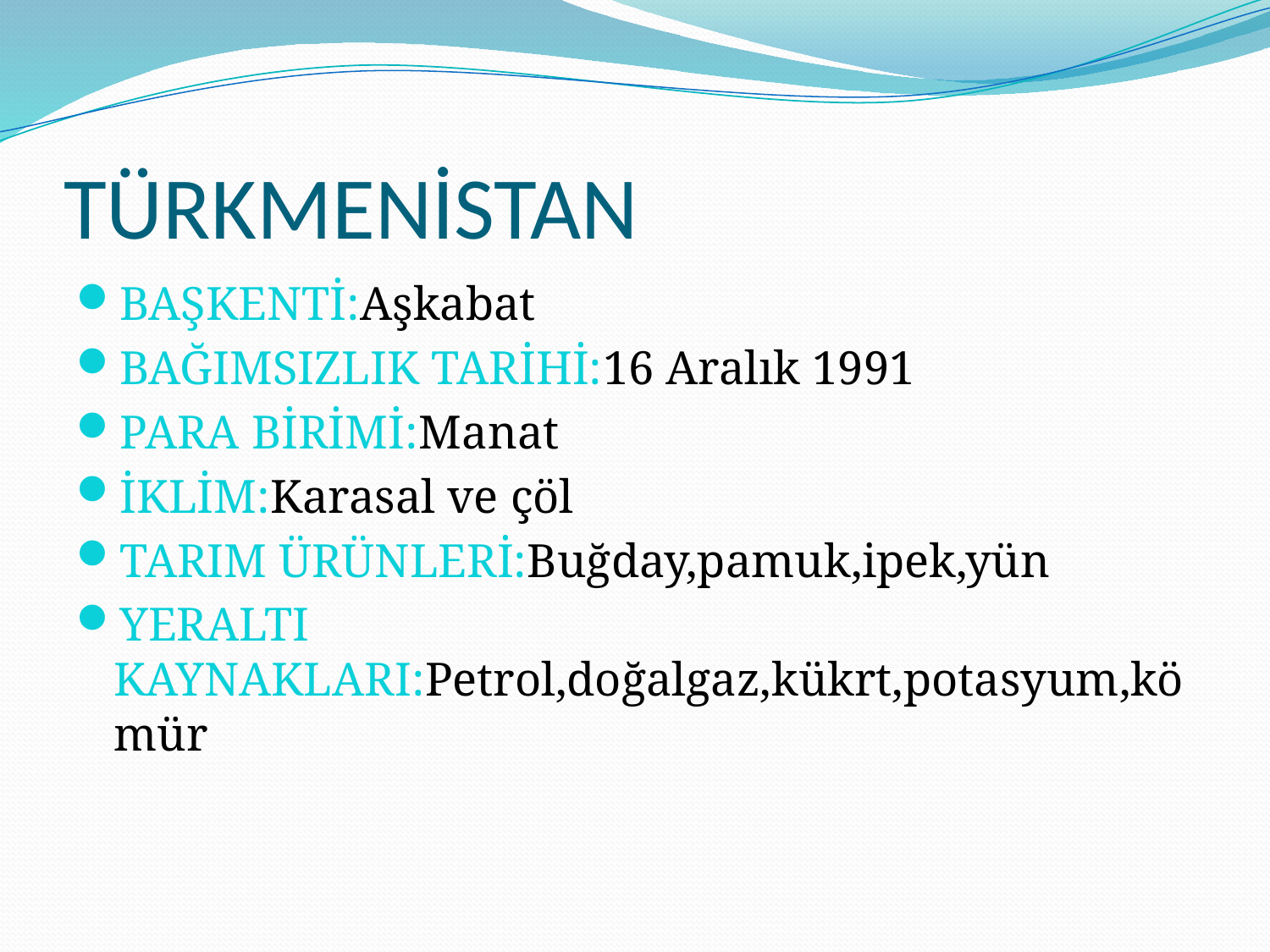

# TÜRKMENİSTAN
BAŞKENTİ:Aşkabat
BAĞIMSIZLIK TARİHİ:16 Aralık 1991
PARA BİRİMİ:Manat
İKLİM:Karasal ve çöl
TARIM ÜRÜNLERİ:Buğday,pamuk,ipek,yün
YERALTI KAYNAKLARI:Petrol,doğalgaz,kükrt,potasyum,kömür